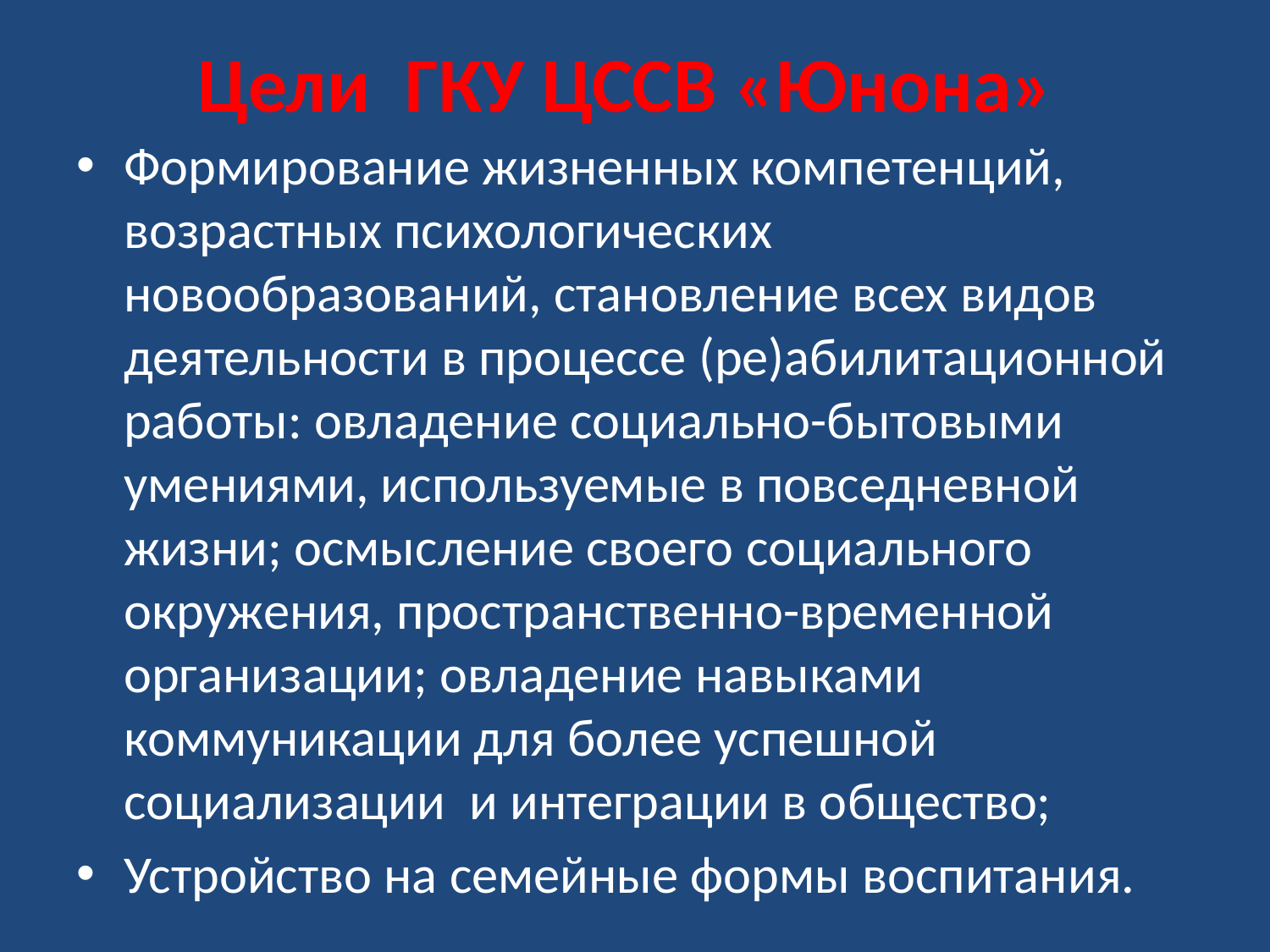

# Цели  ГКУ ЦССВ «Юнона»
Формирование жизненных компетенций, возрастных психологических новообразований, становление всех видов  деятельности в процессе (ре)абилитационной работы: овладение социально-бытовыми умениями, используемые в повседневной жизни; осмысление своего социального окружения, пространственно-временной организации; овладение навыками коммуникации для более успешной социализации  и интеграции в общество;
Устройство на семейные формы воспитания.